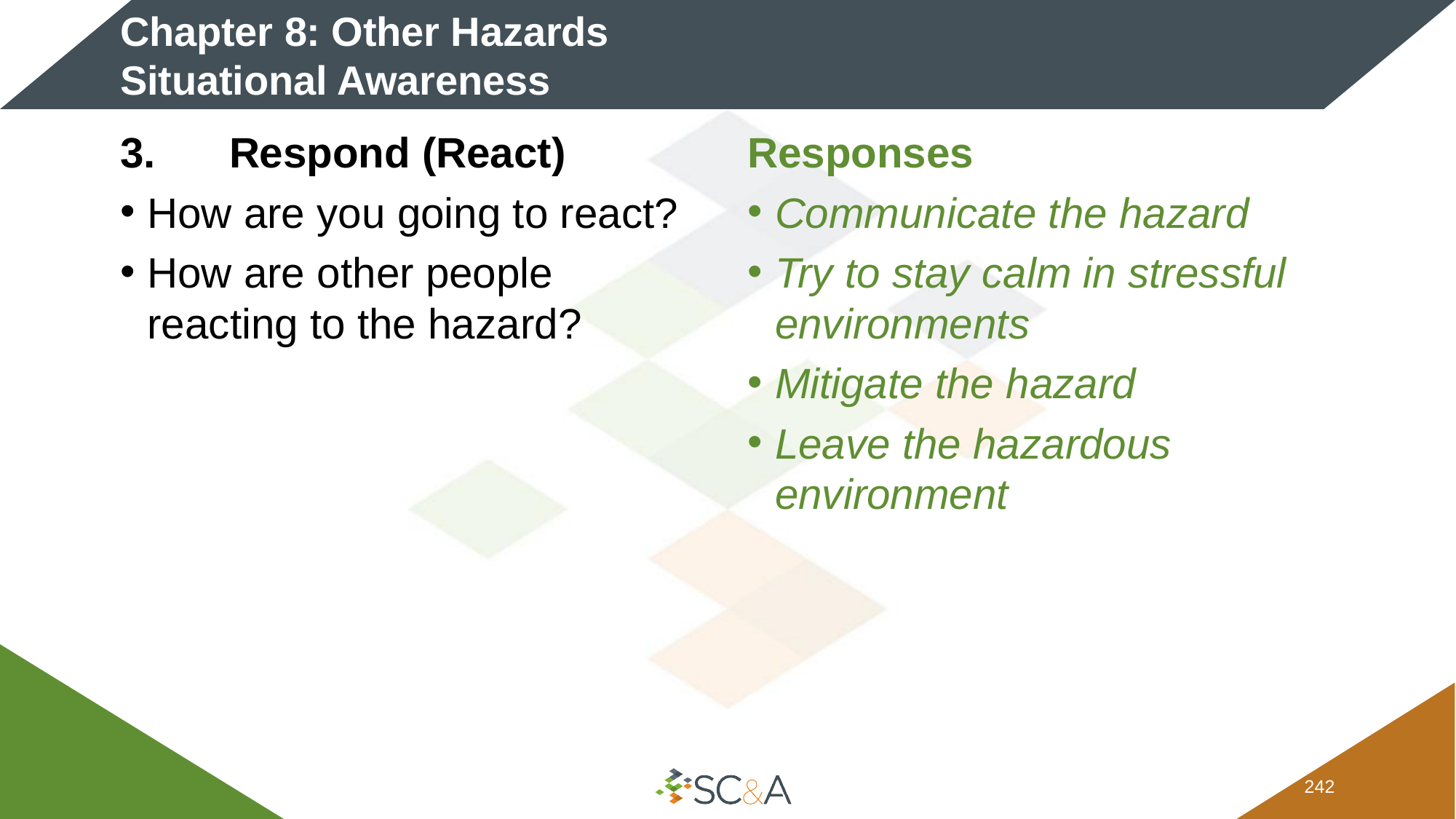

# Chapter 8: Other Hazards Situational Awareness
3.	Respond (React)
How are you going to react?
How are other people reacting to the hazard?
Responses
Communicate the hazard
Try to stay calm in stressful environments
Mitigate the hazard
Leave the hazardous environment
242